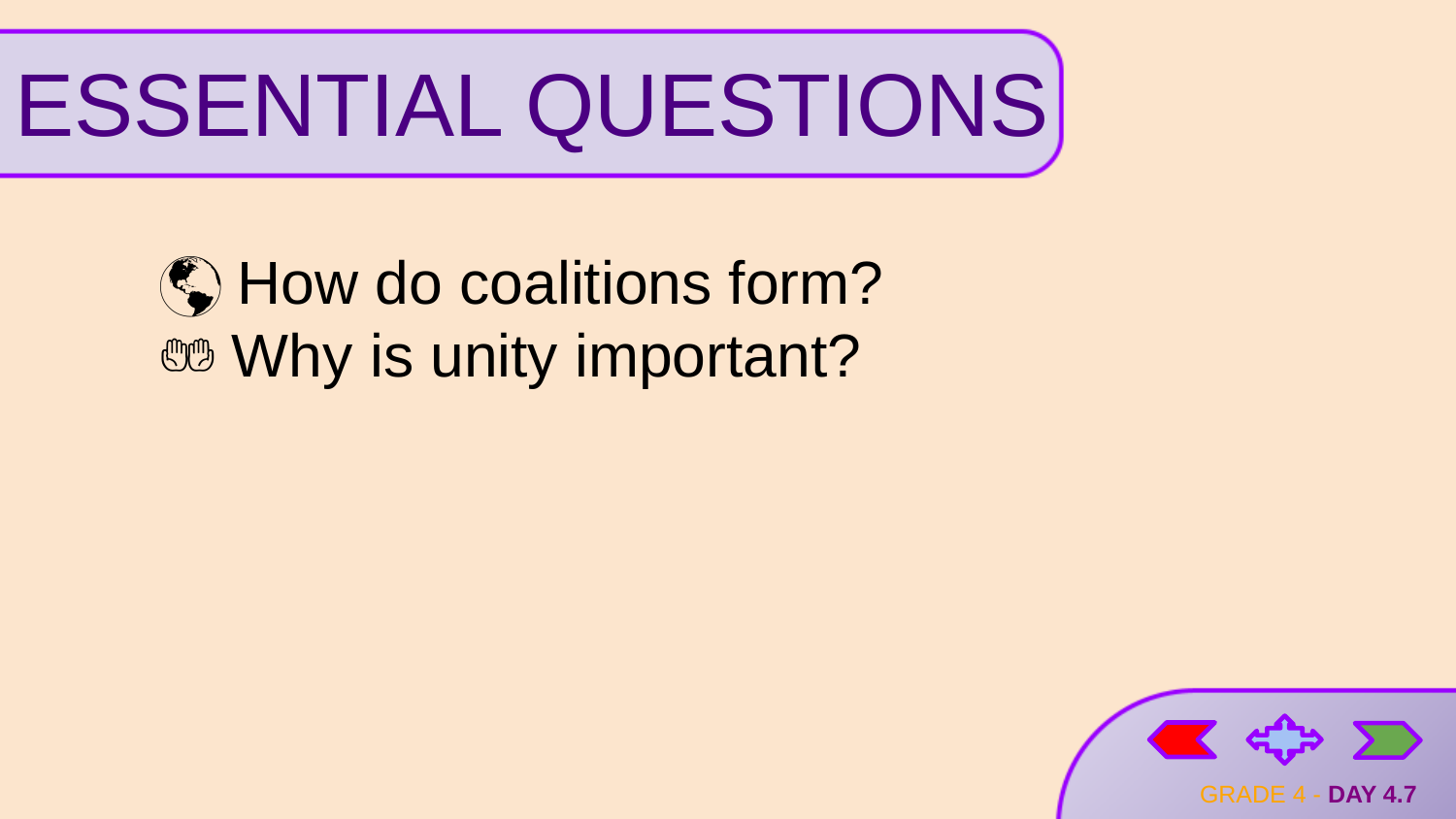

# ESSENTIAL QUESTIONS

🌎 How do coalitions form?
🤲 Why is unity important?

GRADE 4 - DAY 4.7